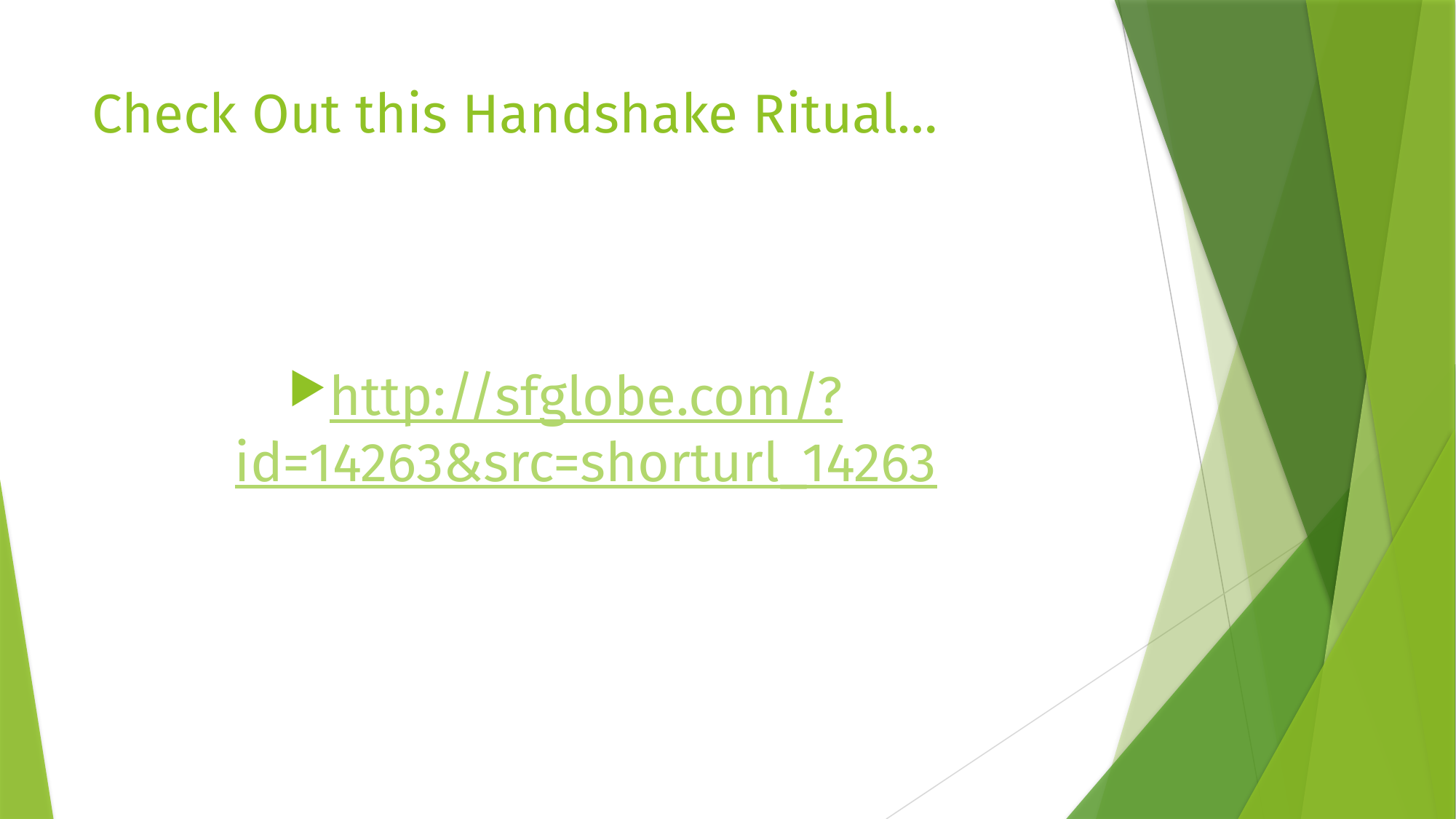

# Check Out this Handshake Ritual…
http://sfglobe.com/?id=14263&src=shorturl_14263